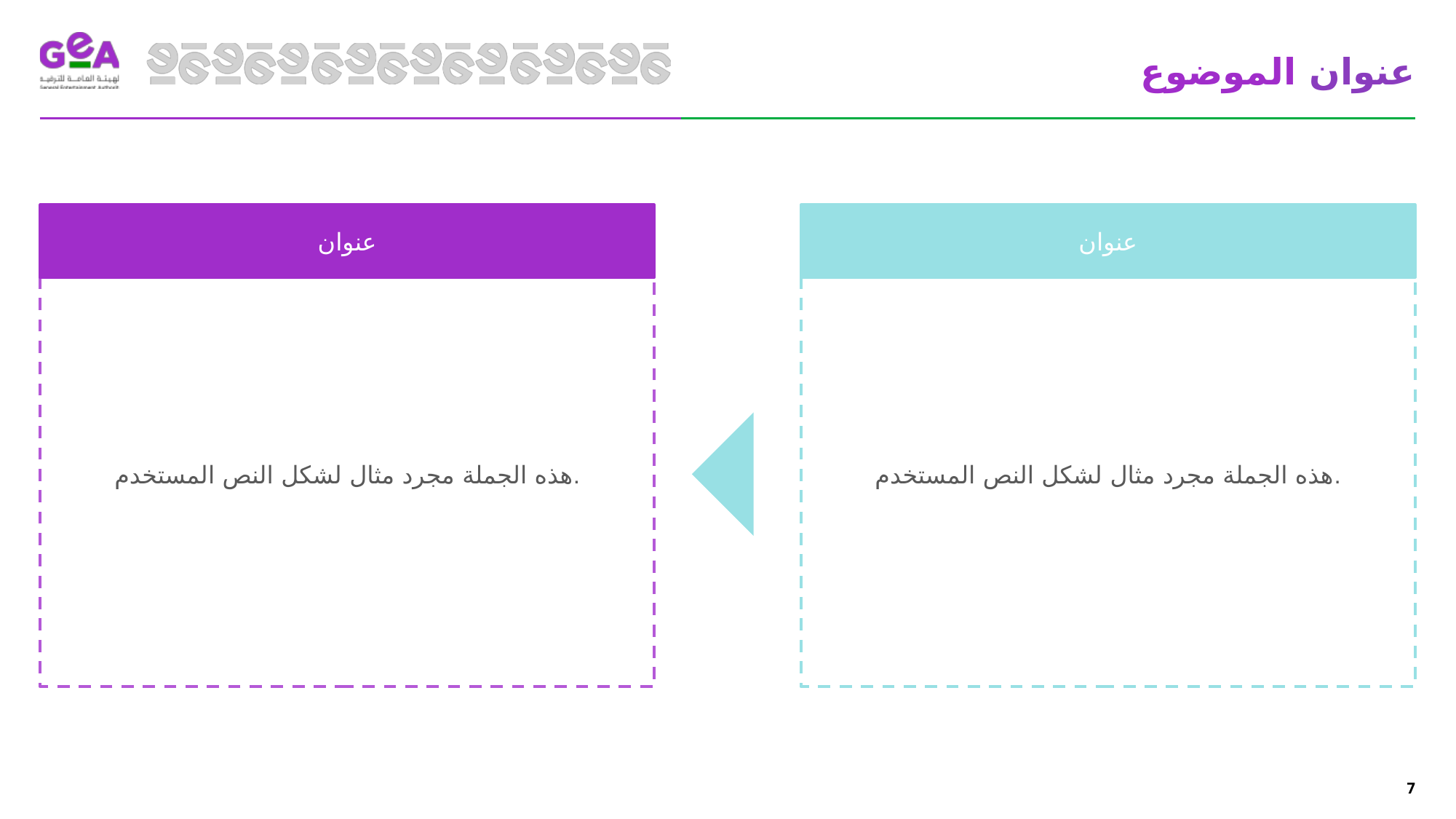

عنوان الموضوع
عنوان
عنوان
هذه الجملة مجرد مثال لشكل النص المستخدم.
هذه الجملة مجرد مثال لشكل النص المستخدم.

7